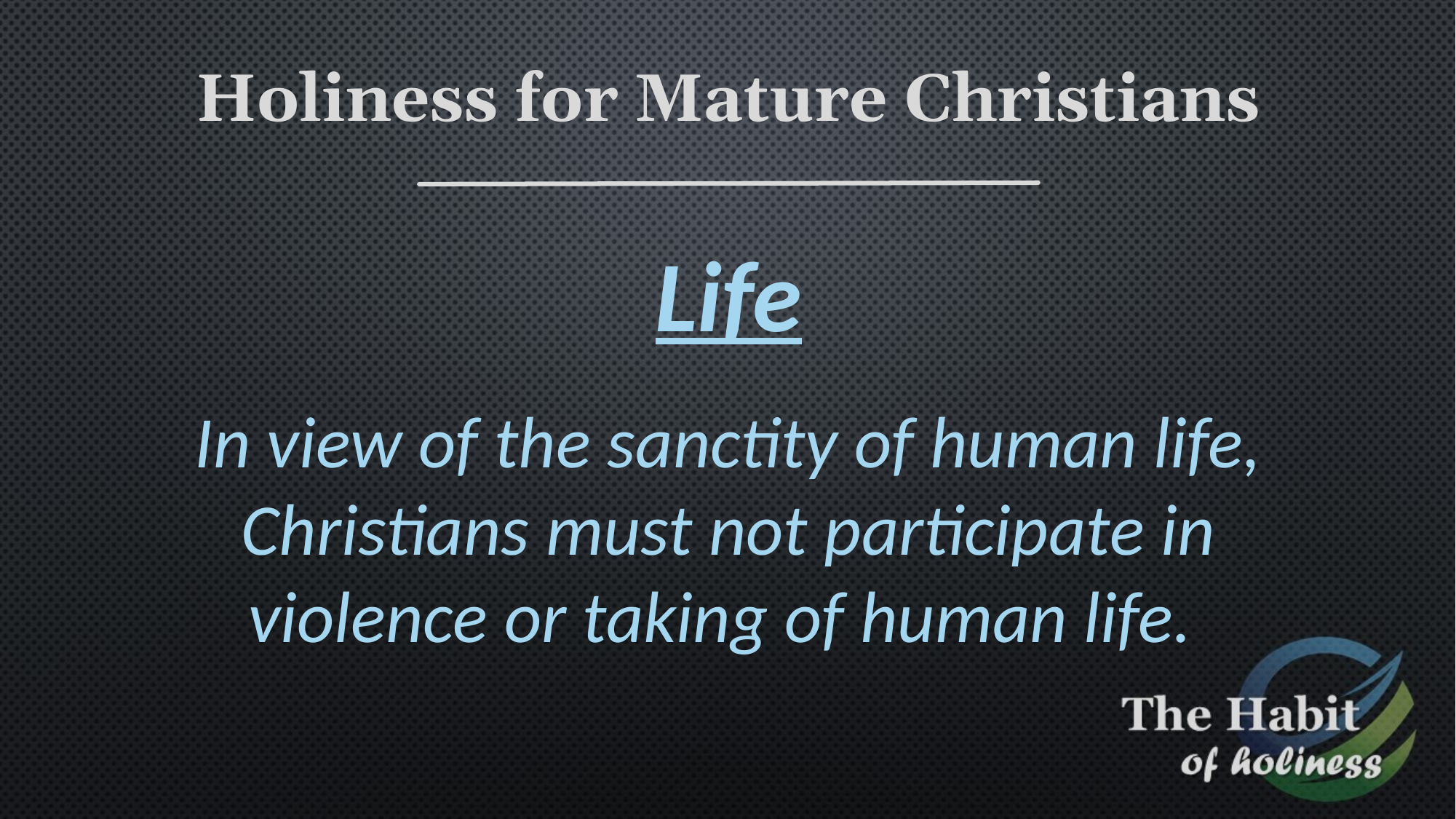

Holiness for Mature Christians
Life

In view of the sanctity of human life, Christians must not participate in violence or taking of human life.